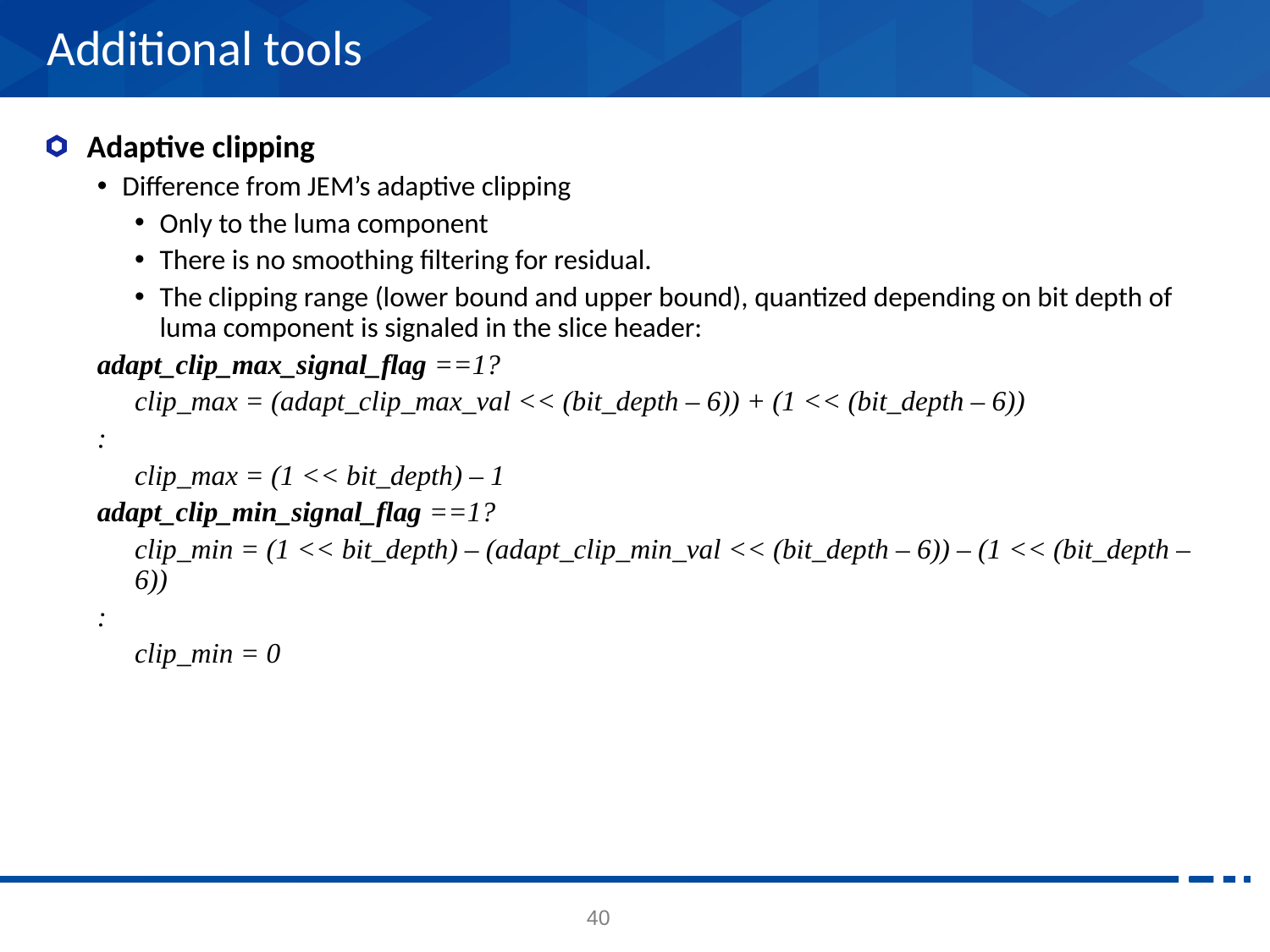

# Additional tools
Adaptive clipping
Difference from JEM’s adaptive clipping
Only to the luma component
There is no smoothing filtering for residual.
The clipping range (lower bound and upper bound), quantized depending on bit depth of luma component is signaled in the slice header:
adapt_clip_max_signal_flag ==1?
clip_max = (adapt_clip_max_val << (bit_depth – 6)) + (1 << (bit_depth – 6))
:
clip_max = (1 << bit_depth) – 1
adapt_clip_min_signal_flag ==1?
clip_min = (1 << bit_depth) – (adapt_clip_min_val << (bit_depth – 6)) – (1 << (bit_depth – 6))
:
clip_min = 0